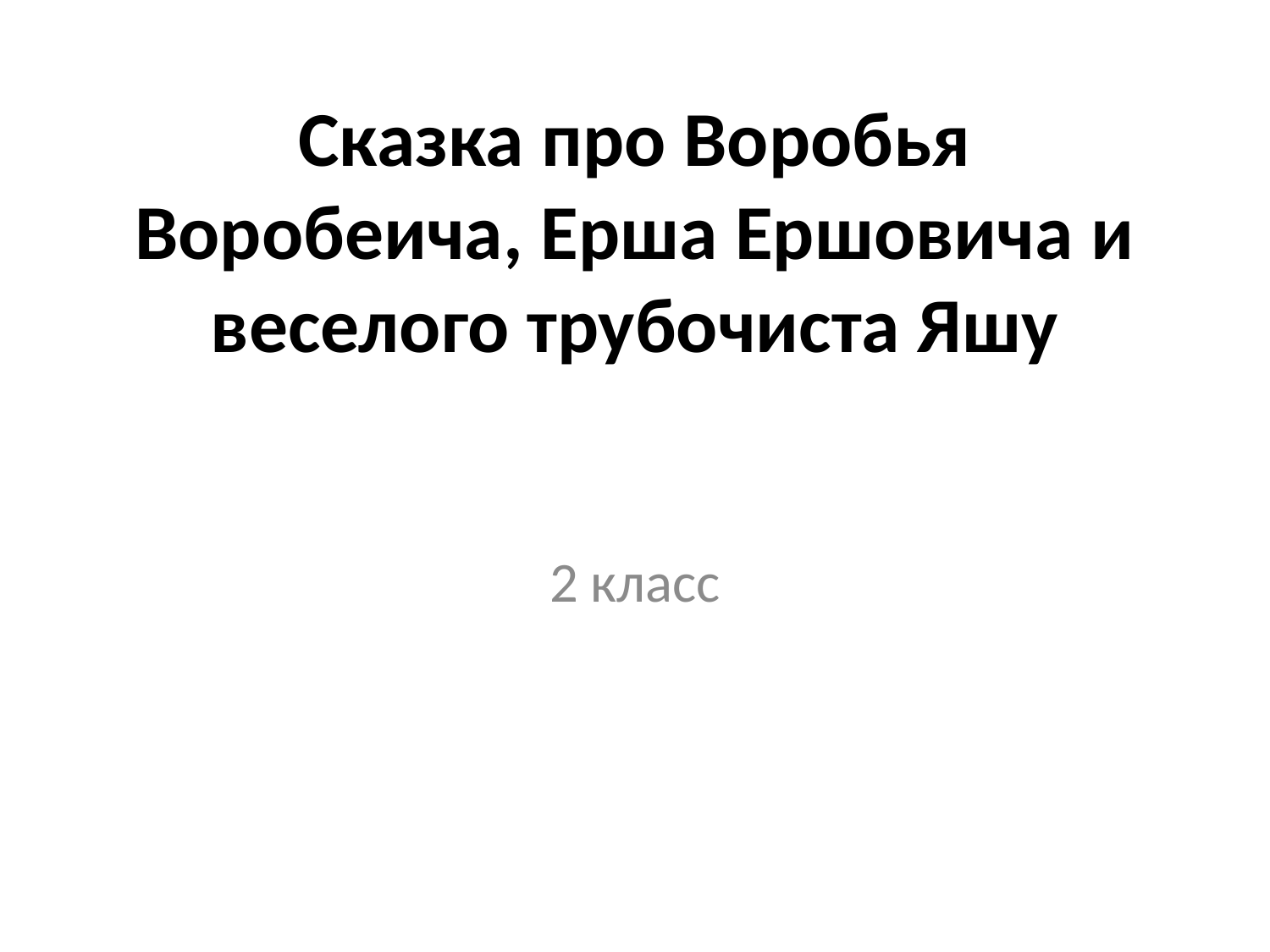

# Сказка про Воробья Воробеича, Ерша Ершовича и веселого трубочиста Яшу
2 класс